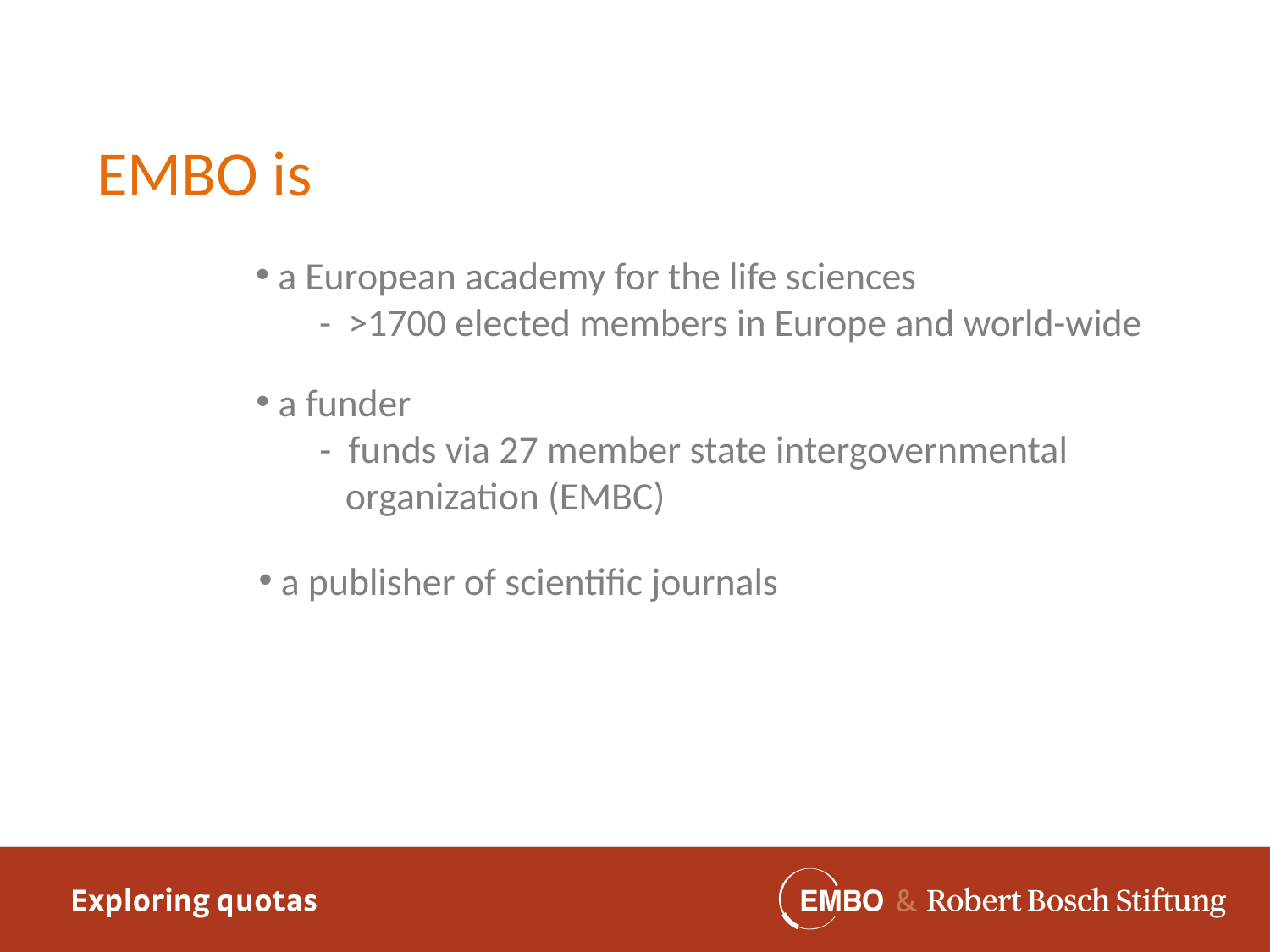

#
EMBO is
 a European academy for the life sciences
-  >1700 elected members in Europe and world-wide
 a funder
-  funds via 27 member state intergovernmental
   organization (EMBC)
 a publisher of scientific journals